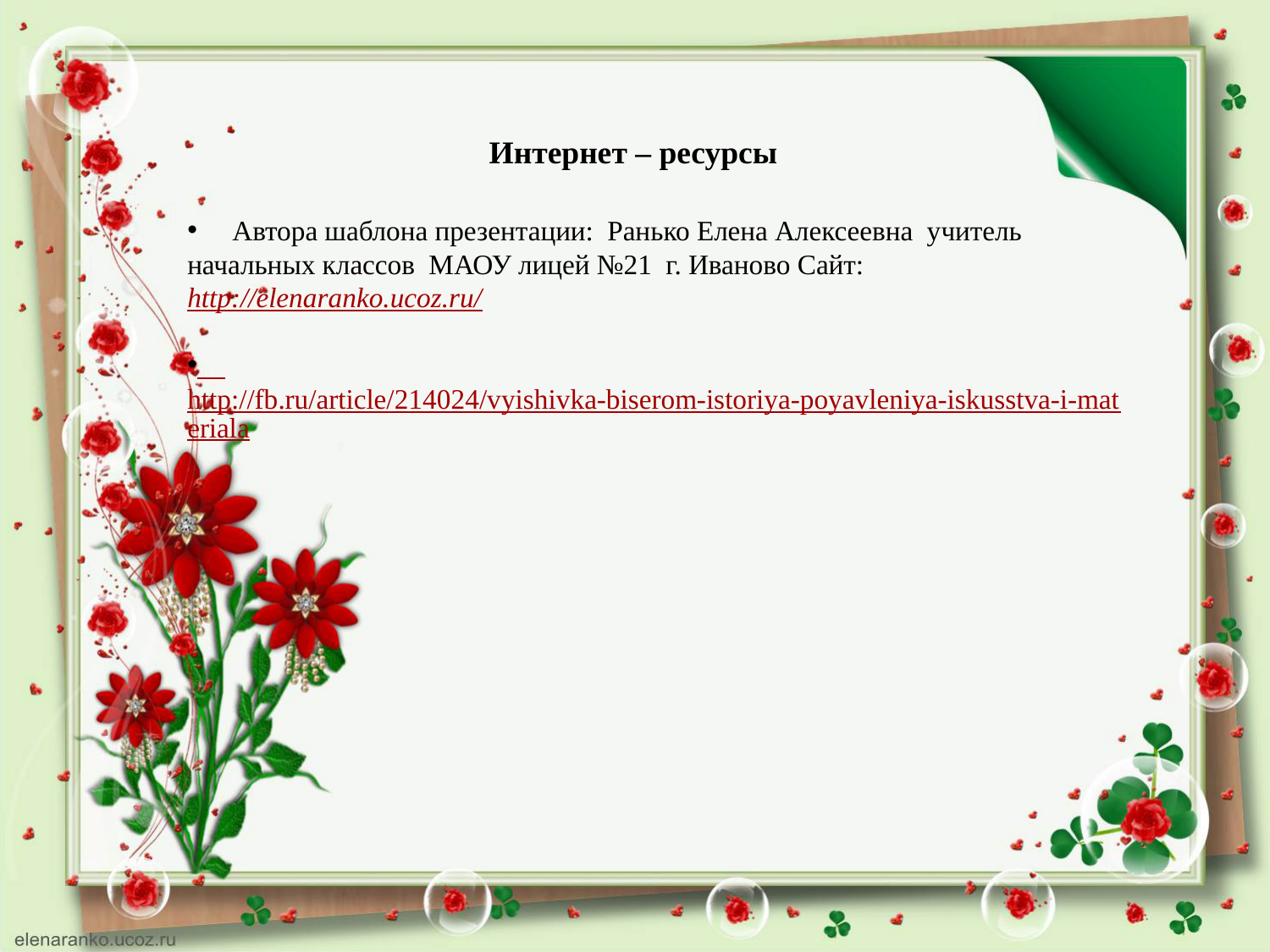

Интернет – ресурсы
     Автора шаблона презентации:  Ранько Елена Алексеевна  учитель начальных классов  МАОУ лицей №21  г. Иваново Сайт: http://elenaranko.ucoz.ru/

    http://fb.ru/article/214024/vyishivka-biserom-istoriya-poyavleniya-iskusstva-i-materiala